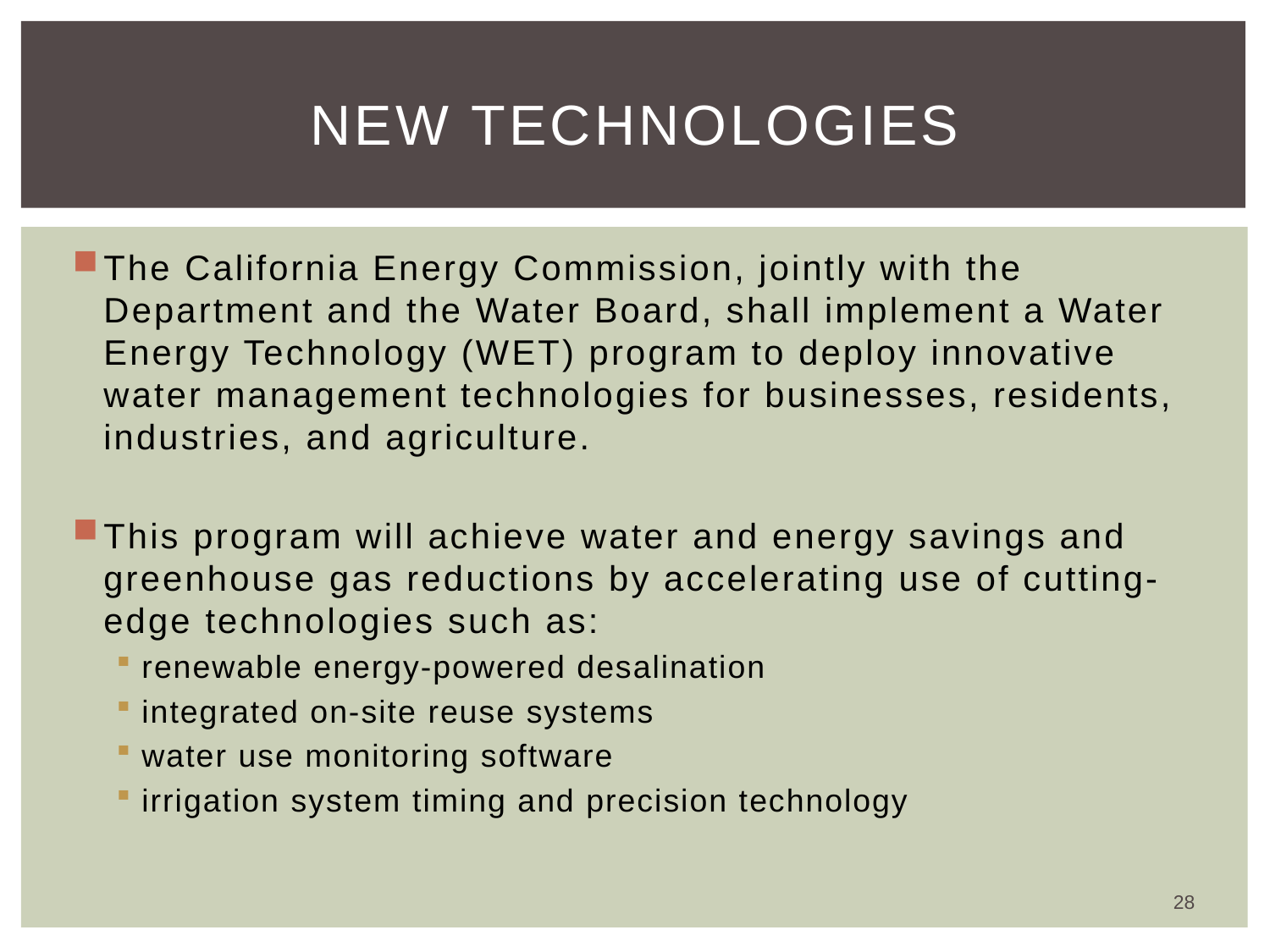

# New technologies
The California Energy Commission, jointly with the Department and the Water Board, shall implement a Water Energy Technology (WET) program to deploy innovative water management technologies for businesses, residents, industries, and agriculture.

This program will achieve water and energy savings and greenhouse gas reductions by accelerating use of cutting-edge technologies such as:
renewable energy-powered desalination
integrated on-site reuse systems
water use monitoring software
irrigation system timing and precision technology
28